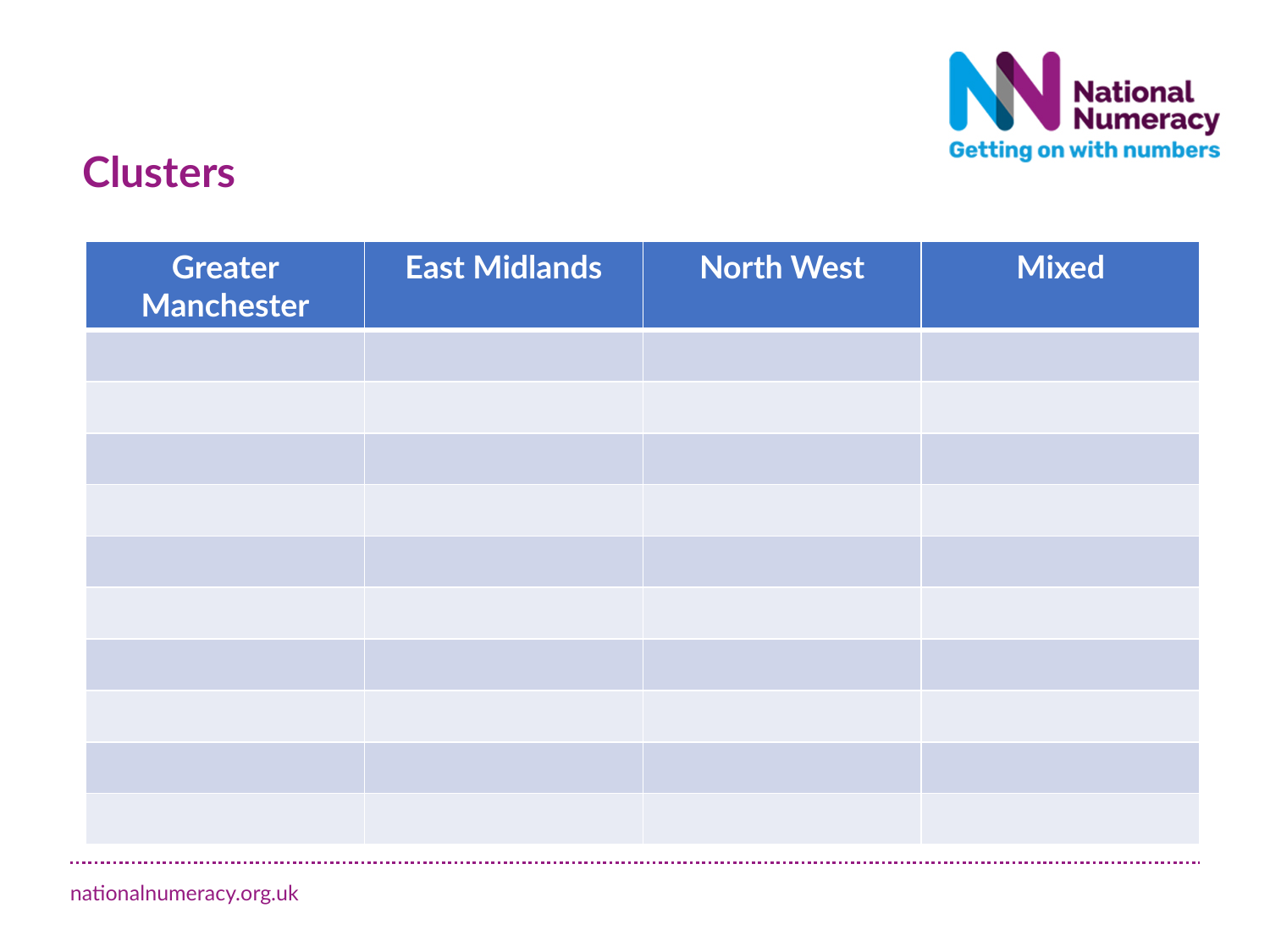

Clusters
| Greater Manchester | East Midlands | North West | Mixed |
| --- | --- | --- | --- |
|  |  |  |  |
|  |  |  |  |
|  |  |  |  |
|  |  |  |  |
|  |  |  |  |
|  |  |  |  |
|  |  |  |  |
|  |  |  |  |
|  |  |  |  |
|  |  |  |  |